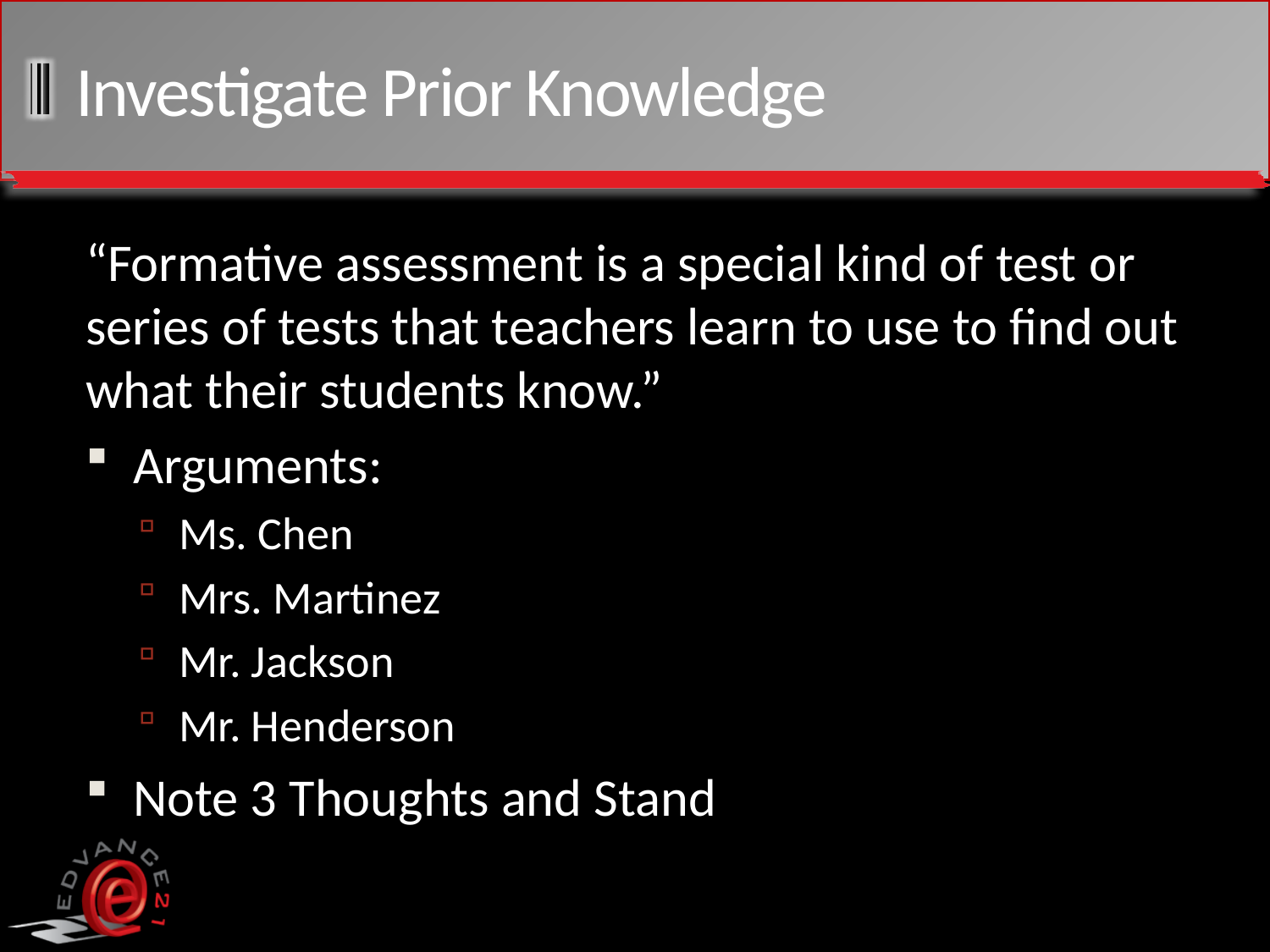

# Investigate Prior Knowledge
“Formative assessment is a special kind of test or series of tests that teachers learn to use to find out what their students know.”
Arguments:
Ms. Chen
Mrs. Martinez
Mr. Jackson
Mr. Henderson
Note 3 Thoughts and Stand